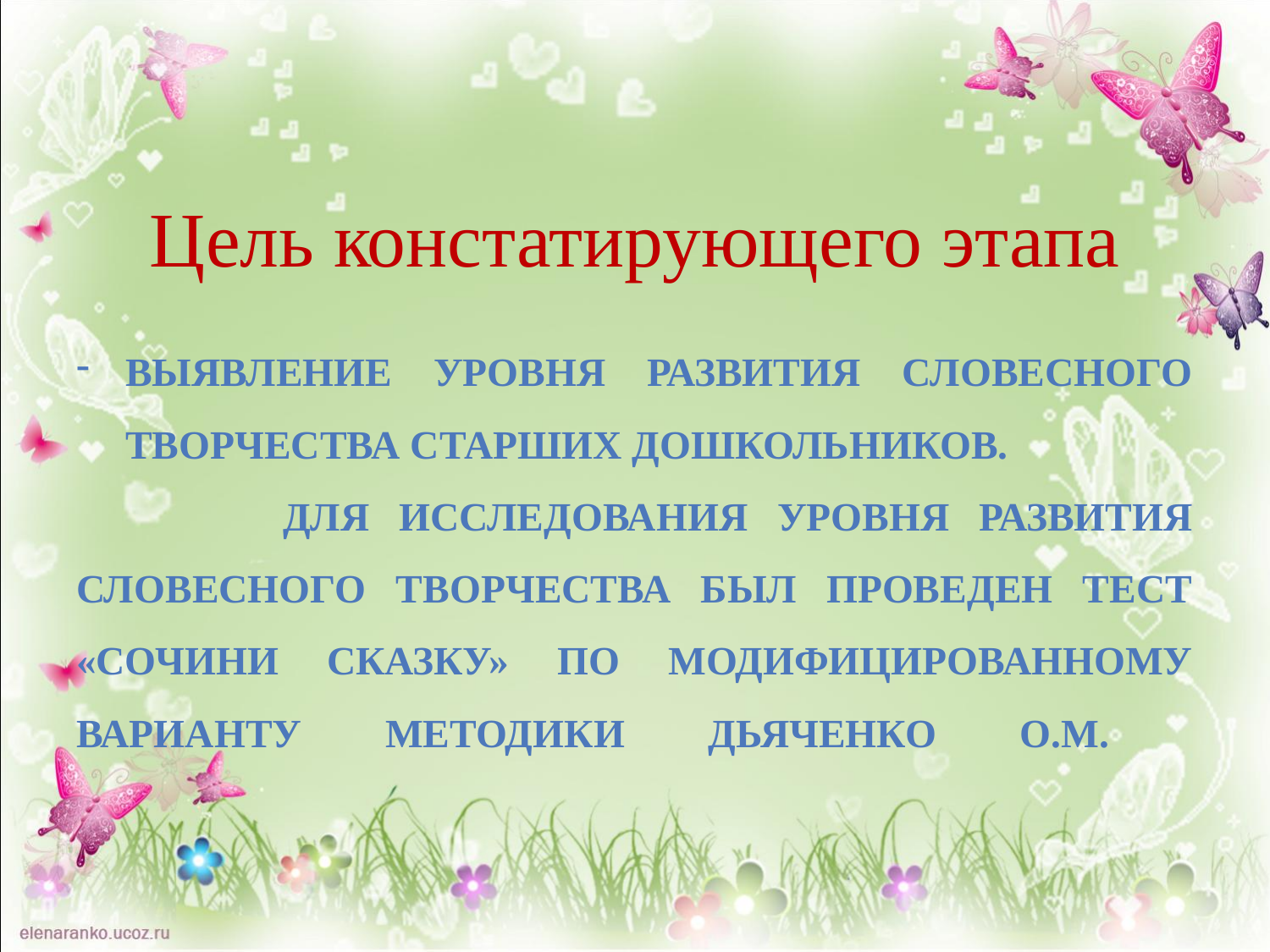

# Цель констатирующего этапа
выявление уровня развития словесного творчества старших дошкольников.
       Для исследования уровня развития словесного творчества был проведен тест «Сочини сказку» по модифицированному варианту методики Дьяченко О.М.